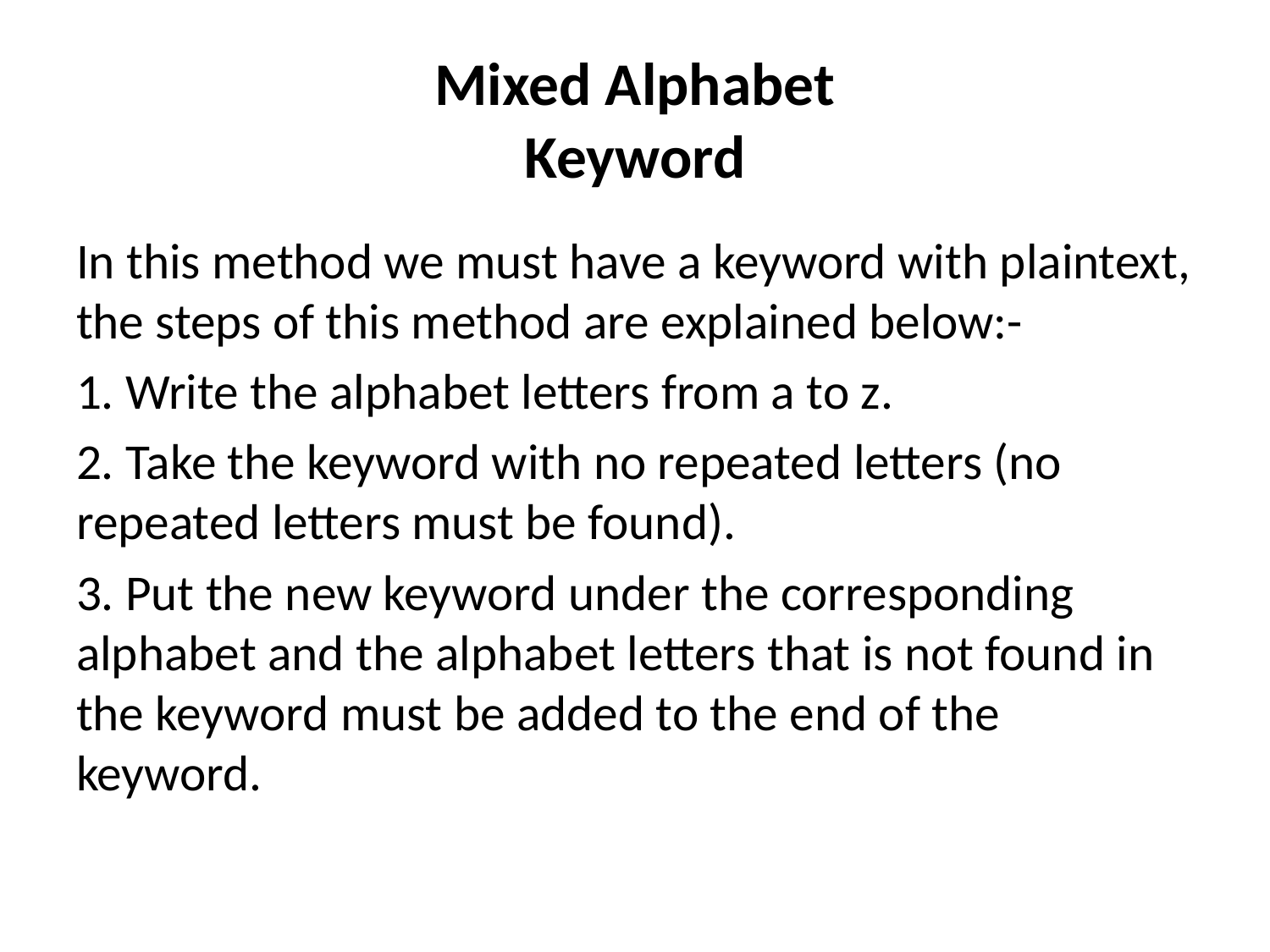

# Mixed Alphabet Keyword
In this method we must have a keyword with plaintext, the steps of this method are explained below:-
1. Write the alphabet letters from a to z.
2. Take the keyword with no repeated letters (no repeated letters must be found).
3. Put the new keyword under the corresponding alphabet and the alphabet letters that is not found in the keyword must be added to the end of the keyword.